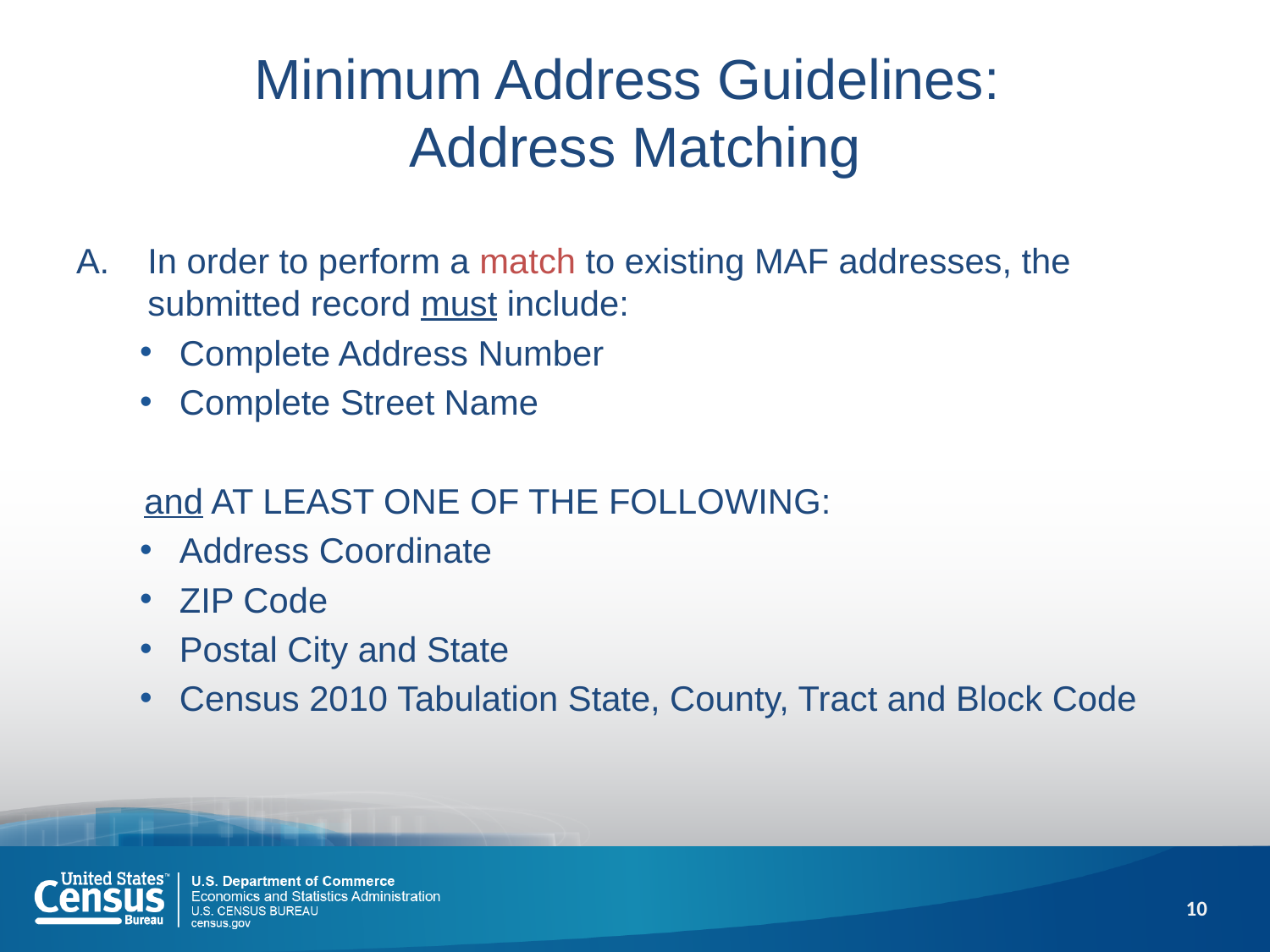

# Minimum Address Guidelines: Address Matching

In order to perform a match to existing MAF addresses, the submitted record must include:
Complete Address Number
Complete Street Name

       and AT LEAST ONE OF THE FOLLOWING:
Address Coordinate
ZIP Code
Postal City and State
Census 2010 Tabulation State, County, Tract and Block Code

10